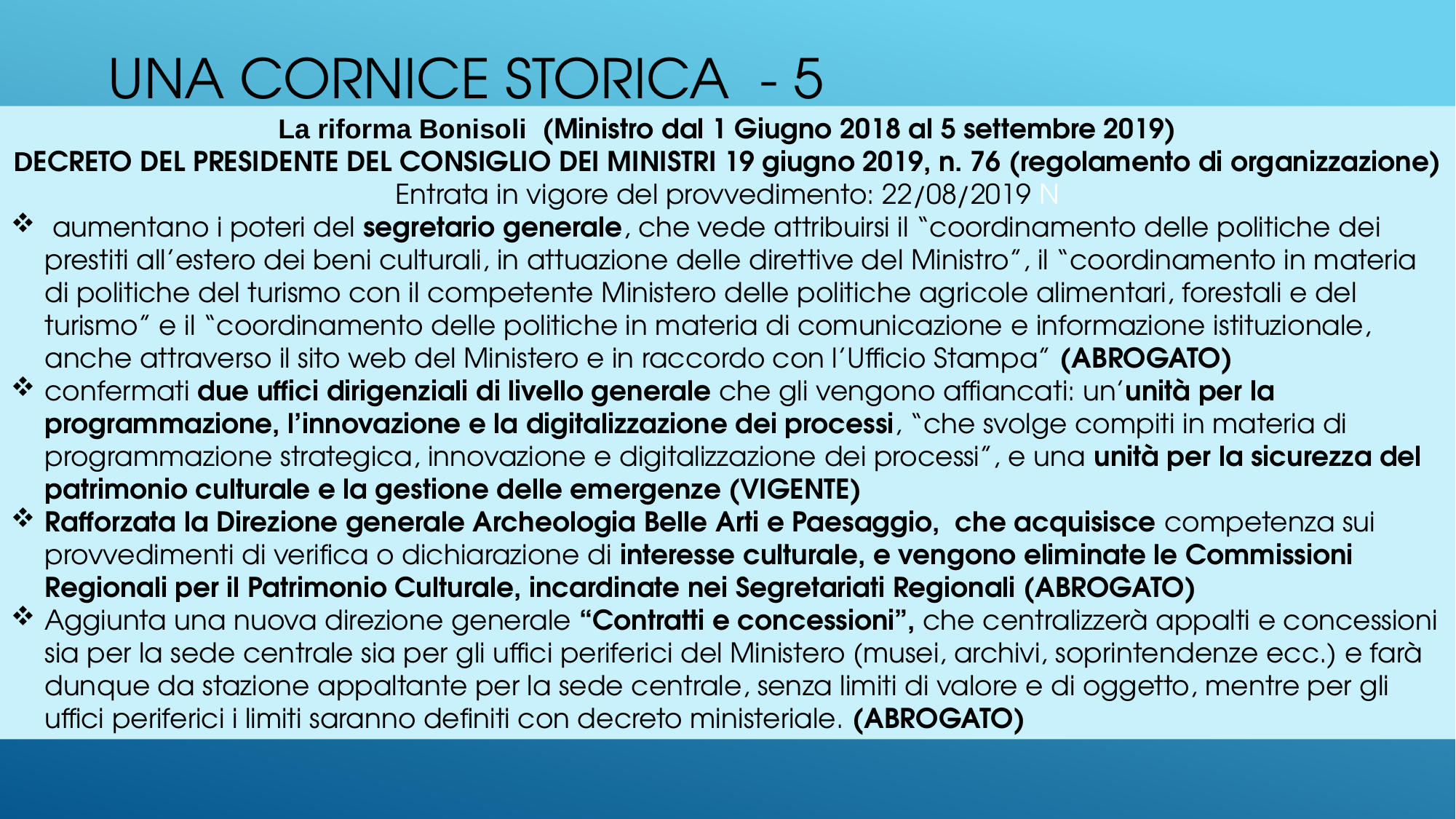

# UNA CORNICE STORICA  - 5
La riforma Bonisoli  (Ministro dal 1 Giugno 2018 al 5 settembre 2019)
DECRETO DEL PRESIDENTE DEL CONSIGLIO DEI MINISTRI 19 giugno 2019, n. 76 (regolamento di organizzazione)
Entrata in vigore del provvedimento: 22/08/2019 N
 aumentano i poteri del segretario generale, che vede attribuirsi il “coordinamento delle politiche dei prestiti all’estero dei beni culturali, in attuazione delle direttive del Ministro”, il “coordinamento in materia di politiche del turismo con il competente Ministero delle politiche agricole alimentari, forestali e del turismo” e il “coordinamento delle politiche in materia di comunicazione e informazione istituzionale, anche attraverso il sito web del Ministero e in raccordo con l’Ufficio Stampa” (ABROGATO)
confermati due uffici dirigenziali di livello generale che gli vengono affiancati: un’unità per la programmazione, l’innovazione e la digitalizzazione dei processi, “che svolge compiti in materia di programmazione strategica, innovazione e digitalizzazione dei processi”, e una unità per la sicurezza del patrimonio culturale e la gestione delle emergenze (VIGENTE)
Rafforzata la Direzione generale Archeologia Belle Arti e Paesaggio,  che acquisisce competenza sui provvedimenti di verifica o dichiarazione di interesse culturale, e vengono eliminate le Commissioni Regionali per il Patrimonio Culturale, incardinate nei Segretariati Regionali (ABROGATO)
Aggiunta una nuova direzione generale “Contratti e concessioni”, che centralizzerà appalti e concessioni sia per la sede centrale sia per gli uffici periferici del Ministero (musei, archivi, soprintendenze ecc.) e farà dunque da stazione appaltante per la sede centrale, senza limiti di valore e di oggetto, mentre per gli uffici periferici i limiti saranno definiti con decreto ministeriale. (ABROGATO)